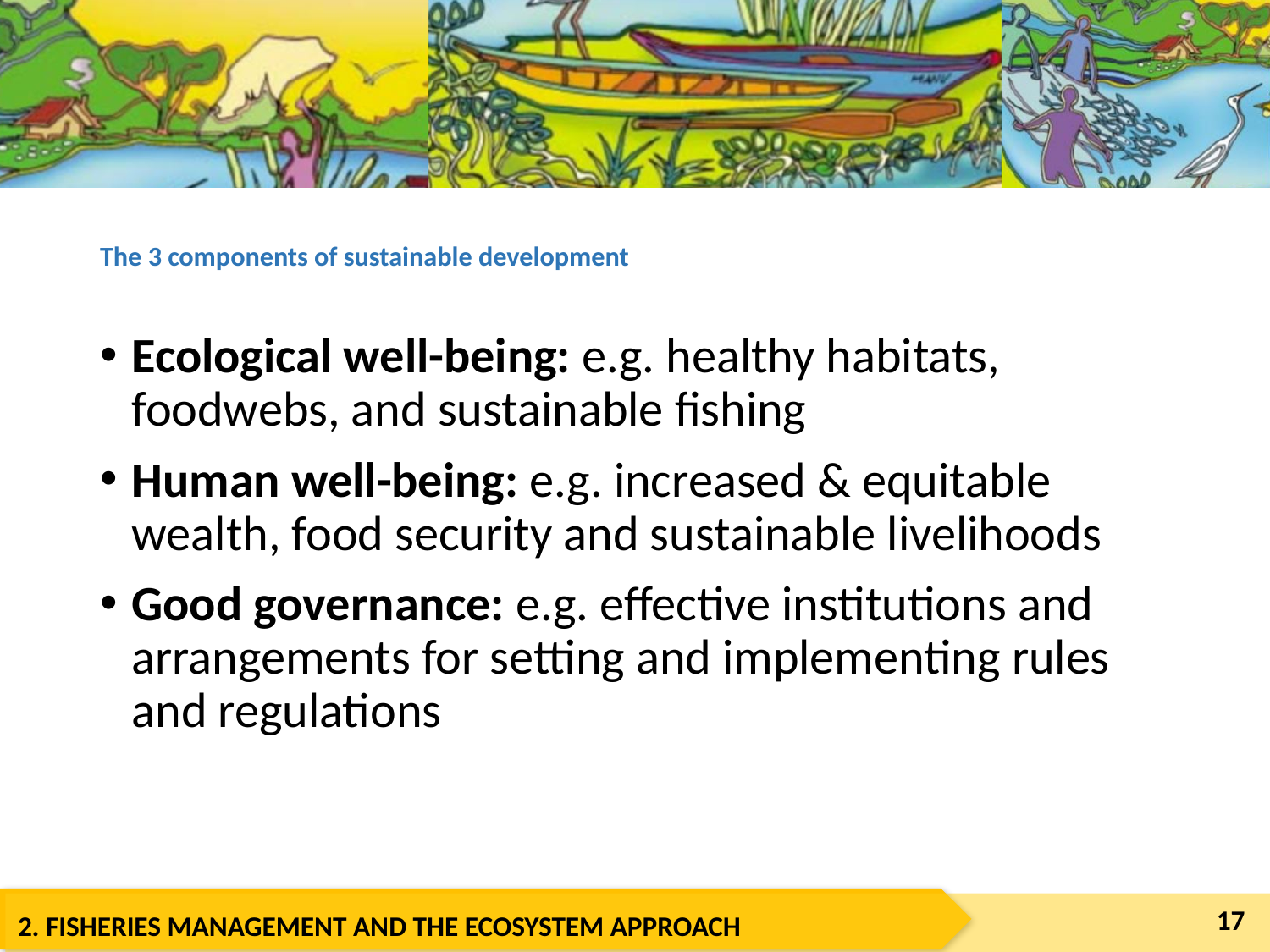

# The 3 components of sustainable development
Ecological well-being: e.g. healthy habitats, foodwebs, and sustainable fishing
Human well-being: e.g. increased & equitable wealth, food security and sustainable livelihoods
Good governance: e.g. effective institutions and arrangements for setting and implementing rules and regulations

17